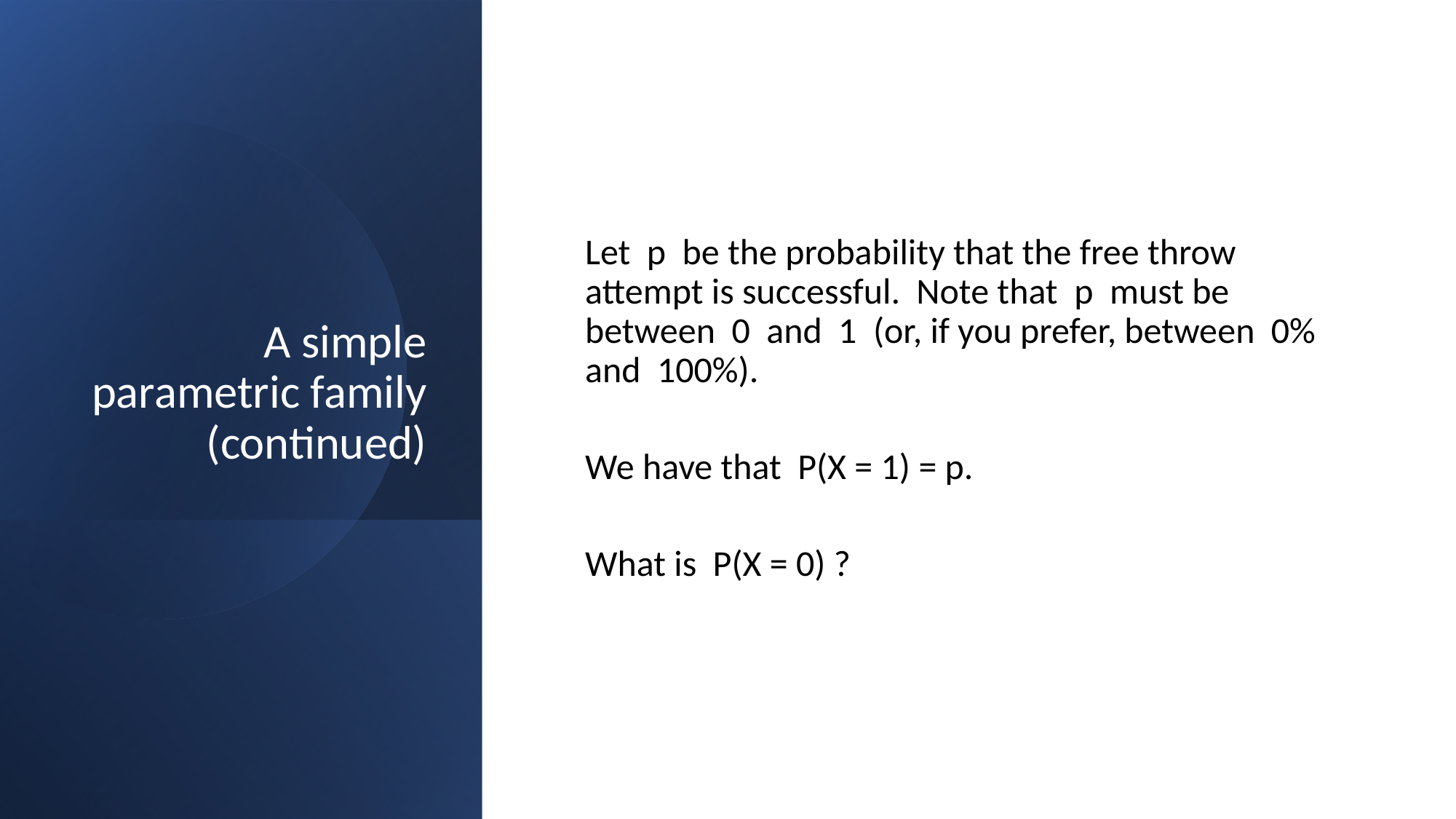

# A simple parametric family (continued)
Let  p  be the probability that the free throw attempt is successful.  Note that  p  must be between  0  and  1  (or, if you prefer, between  0%  and  100%).

We have that  P(X = 1) = p.

What is  P(X = 0) ?